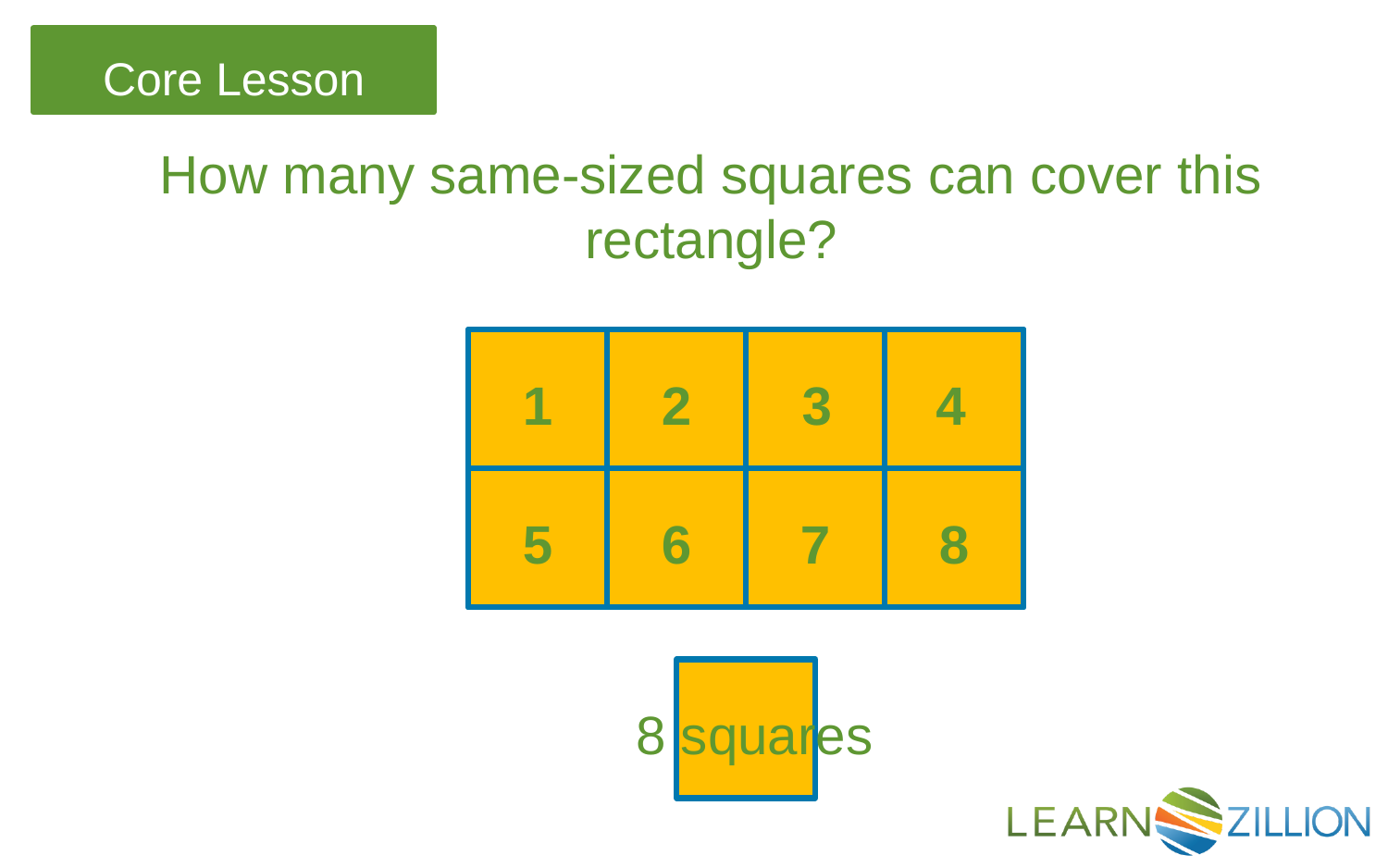

How many same-sized squares can cover this rectangle?

1
2
3
4

5
6
7
8

8 squares